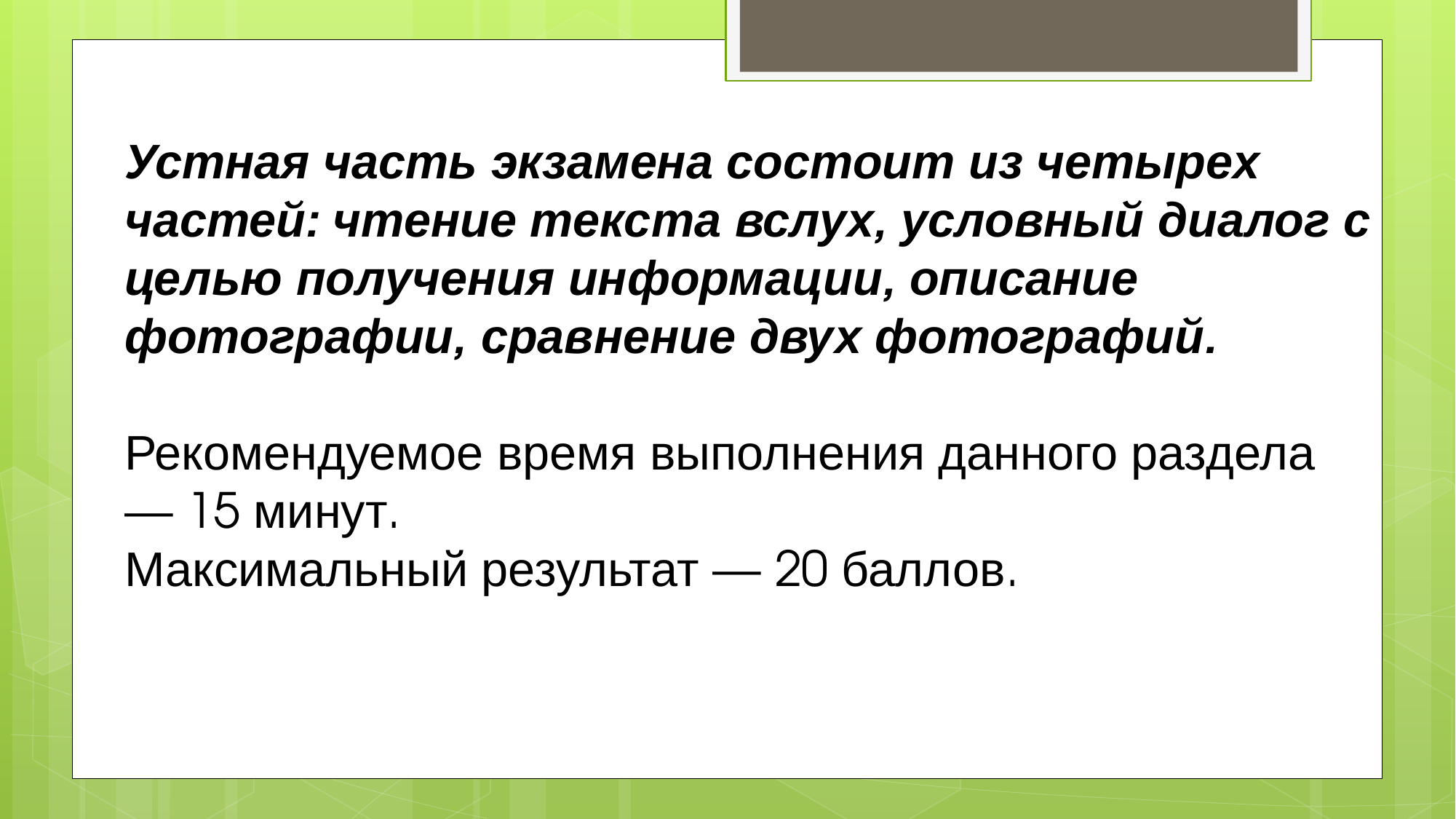

Устная часть экзамена состоит из четырех частей: чтение текста вслух, условный диалог с целью получения информации, описание фотографии, сравнение двух фотографий.

Рекомендуемое время выполнения данного раздела — 15 минут.
Максимальный результат — 20 баллов.